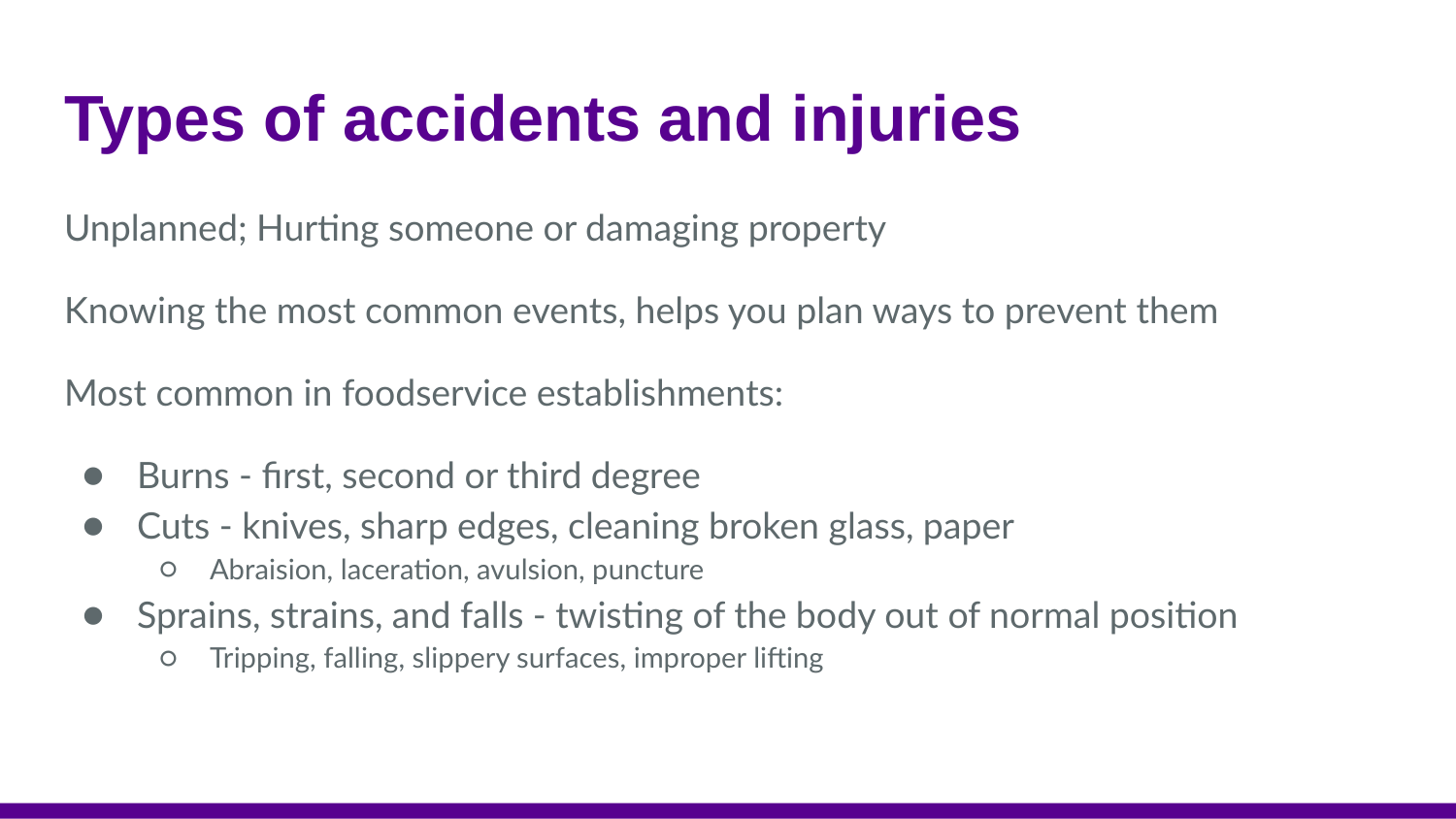

# Types of accidents and injuries
Unplanned; Hurting someone or damaging property
Knowing the most common events, helps you plan ways to prevent them
Most common in foodservice establishments:
Burns - first, second or third degree
Cuts - knives, sharp edges, cleaning broken glass, paper
Abraision, laceration, avulsion, puncture
Sprains, strains, and falls - twisting of the body out of normal position
Tripping, falling, slippery surfaces, improper lifting